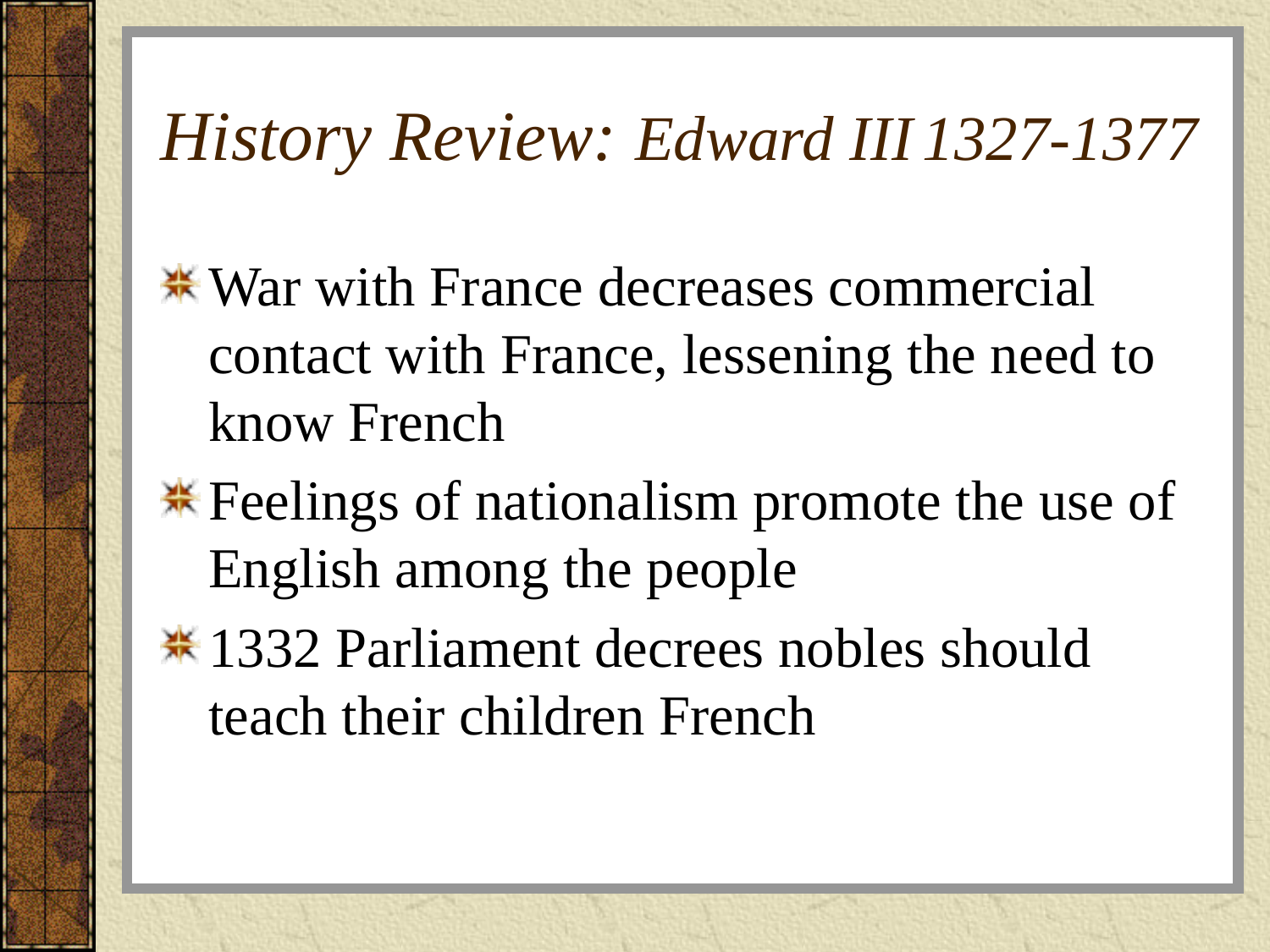

# History Review: Edward III	1327-1377
War with France decreases commercial contact with France, lessening the need to know French
Feelings of nationalism promote the use of English among the people
1332 Parliament decrees nobles should teach their children French